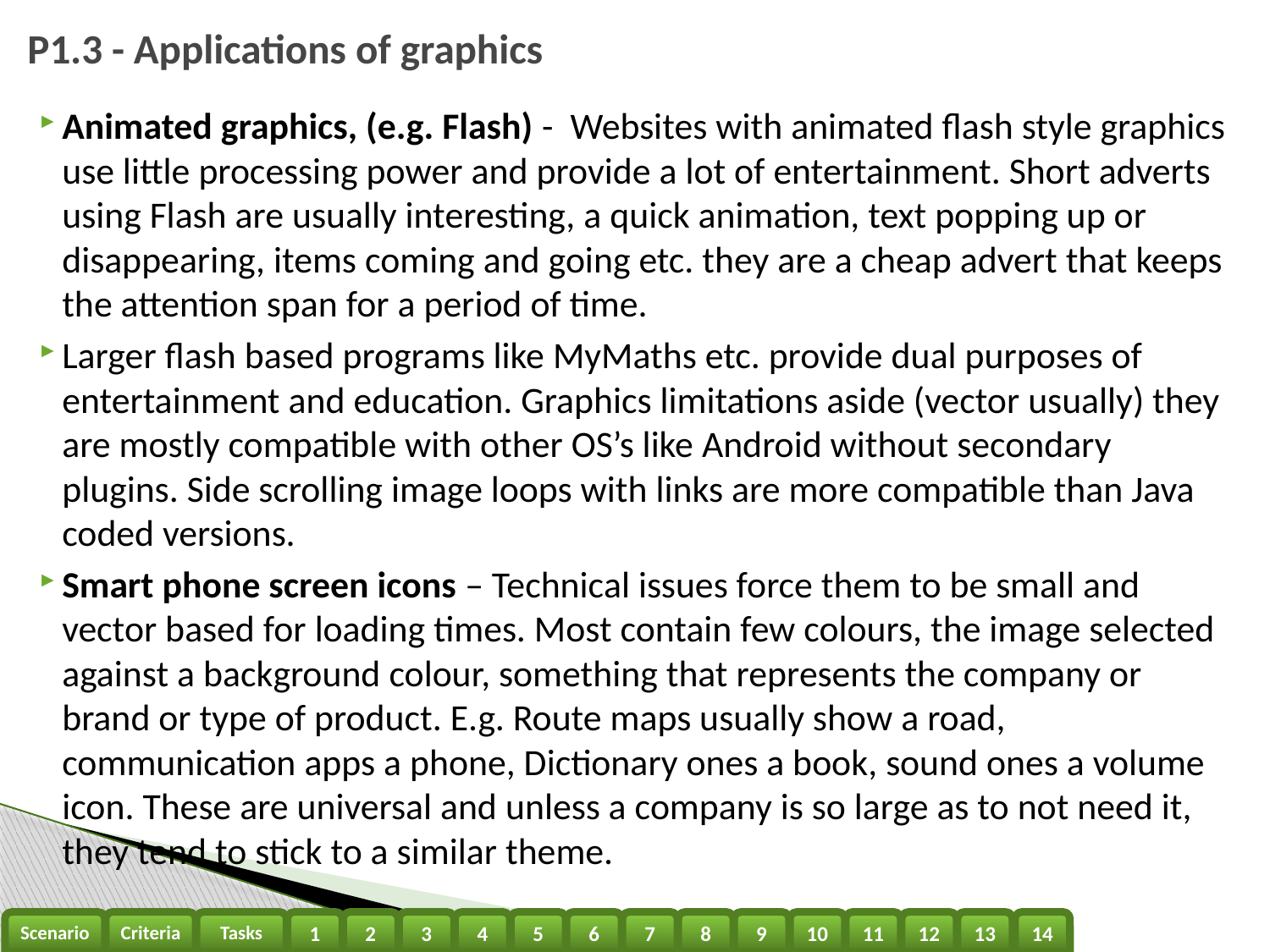

# P1.3 - Applications of graphics
Animated graphics, (e.g. Flash) -  Websites with animated flash style graphics use little processing power and provide a lot of entertainment. Short adverts using Flash are usually interesting, a quick animation, text popping up or disappearing, items coming and going etc. they are a cheap advert that keeps the attention span for a period of time.
Larger flash based programs like MyMaths etc. provide dual purposes of entertainment and education. Graphics limitations aside (vector usually) they are mostly compatible with other OS’s like Android without secondary plugins. Side scrolling image loops with links are more compatible than Java coded versions.
Smart phone screen icons – Technical issues force them to be small and vector based for loading times. Most contain few colours, the image selected against a background colour, something that represents the company or brand or type of product. E.g. Route maps usually show a road, communication apps a phone, Dictionary ones a book, sound ones a volume icon. These are universal and unless a company is so large as to not need it, they tend to stick to a similar theme.